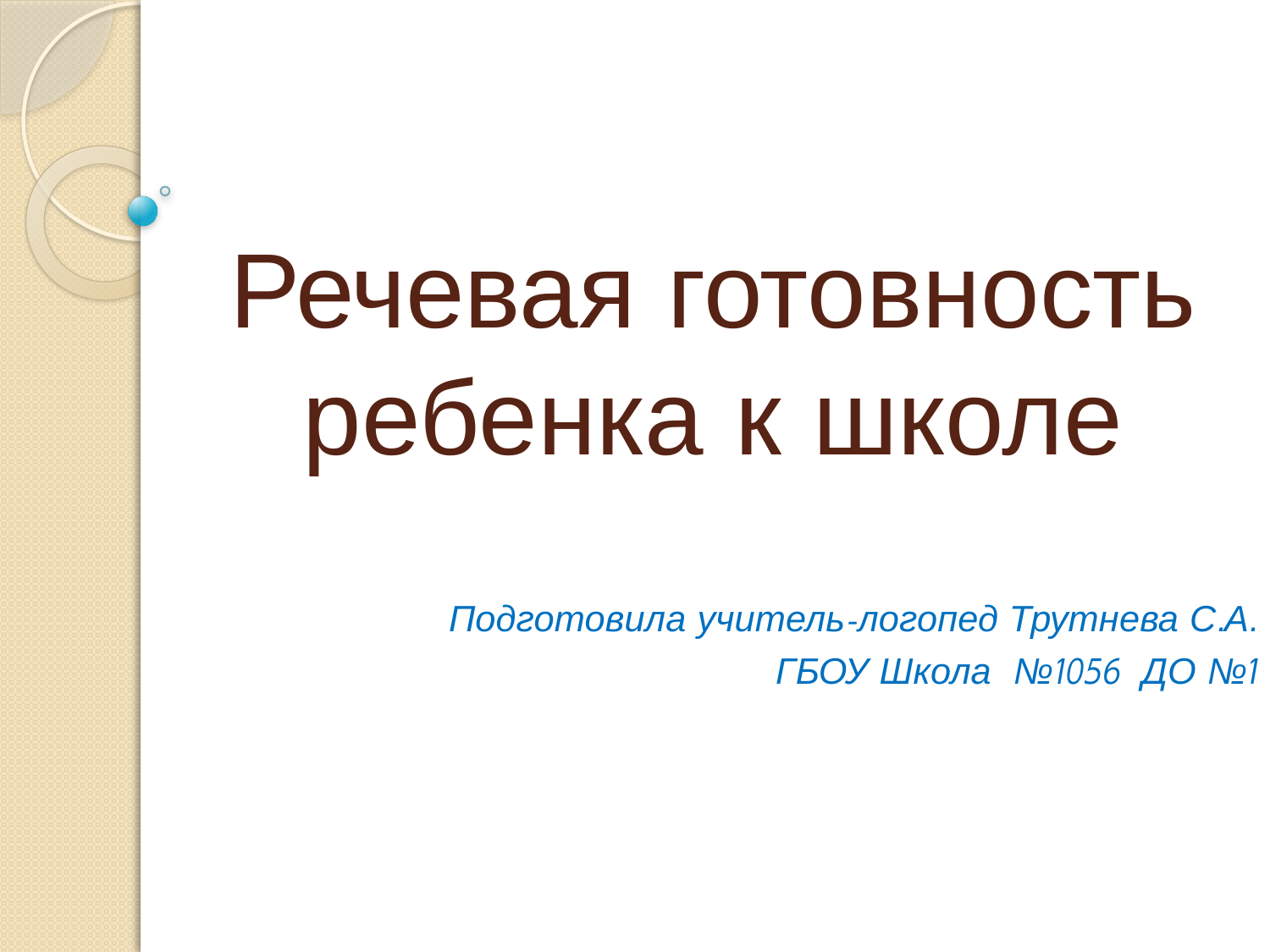

# Речевая готовность ребенка к школе
Подготовила учитель-логопед Трутнева С.А.
ГБОУ Школа  №1056  ДО №1